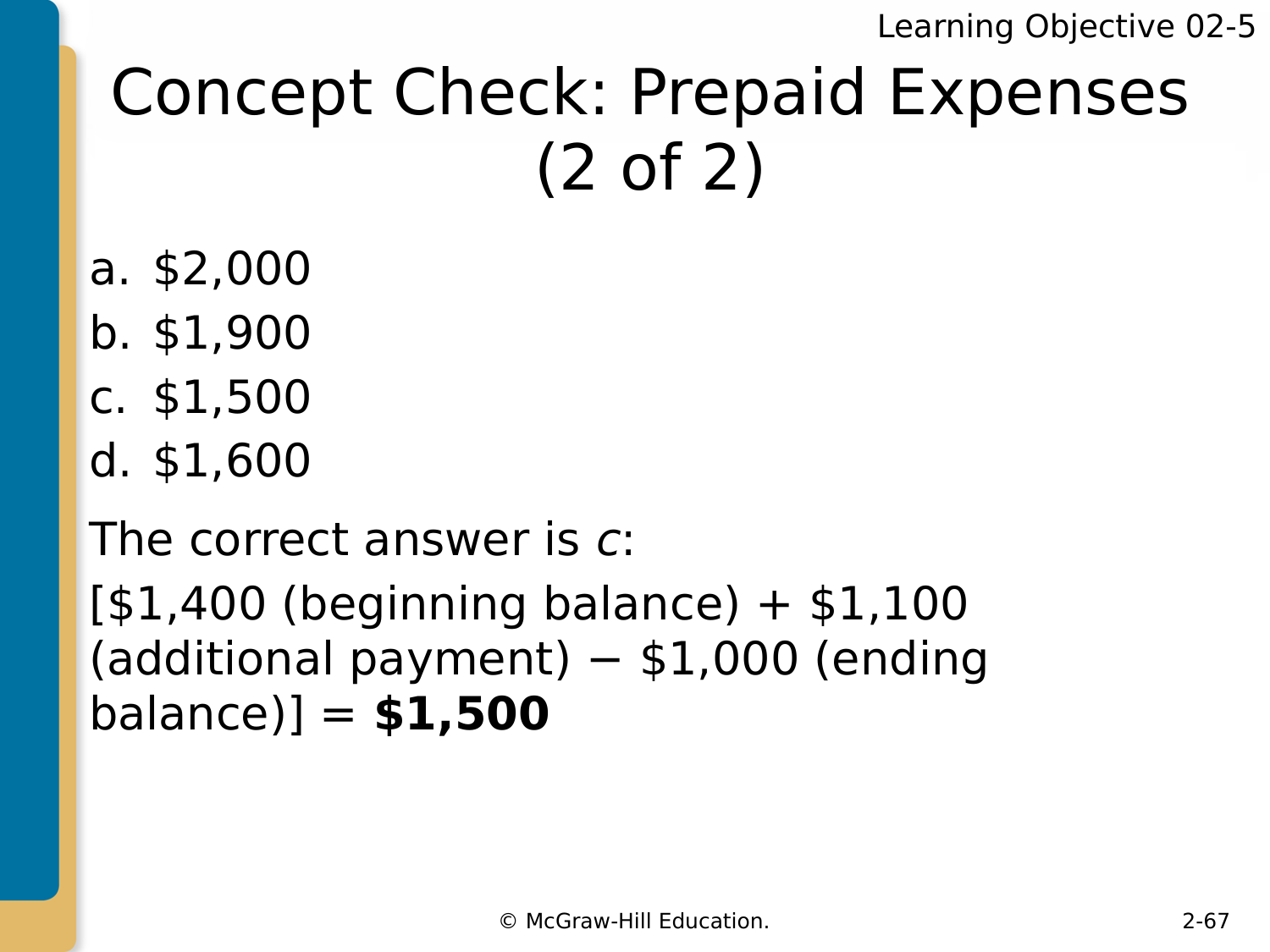

Learning Objective 02-5
# Concept Check: Prepaid Expenses (2 of 2)
$2,000
$1,900
$1,500
$1,600
The correct answer is c:
[$1,400 (beginning balance) + $1,100 (additional payment) − $1,000 (ending balance)] = $1,500